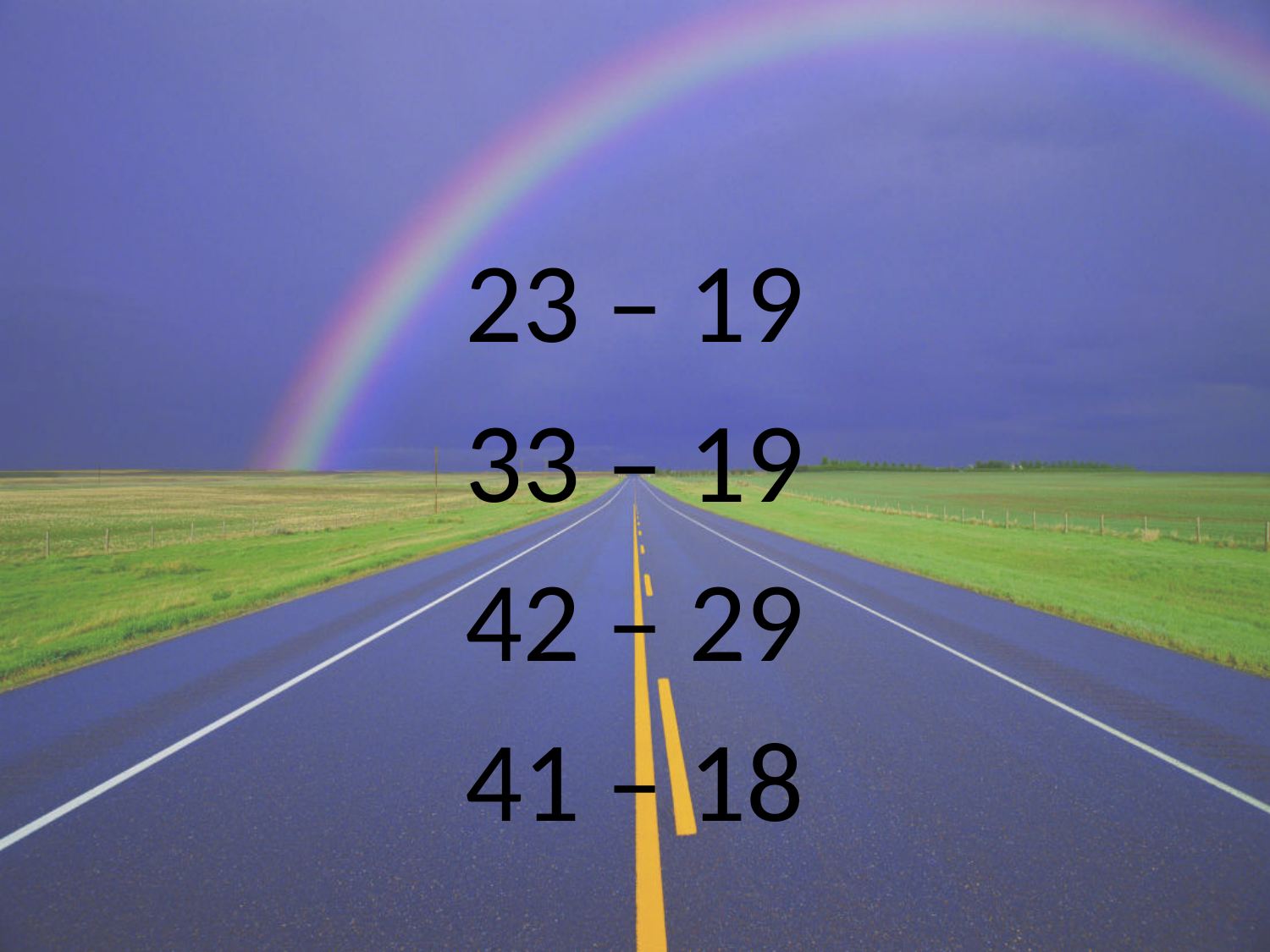

23 – 19
33 – 19
42 – 29
41 – 18